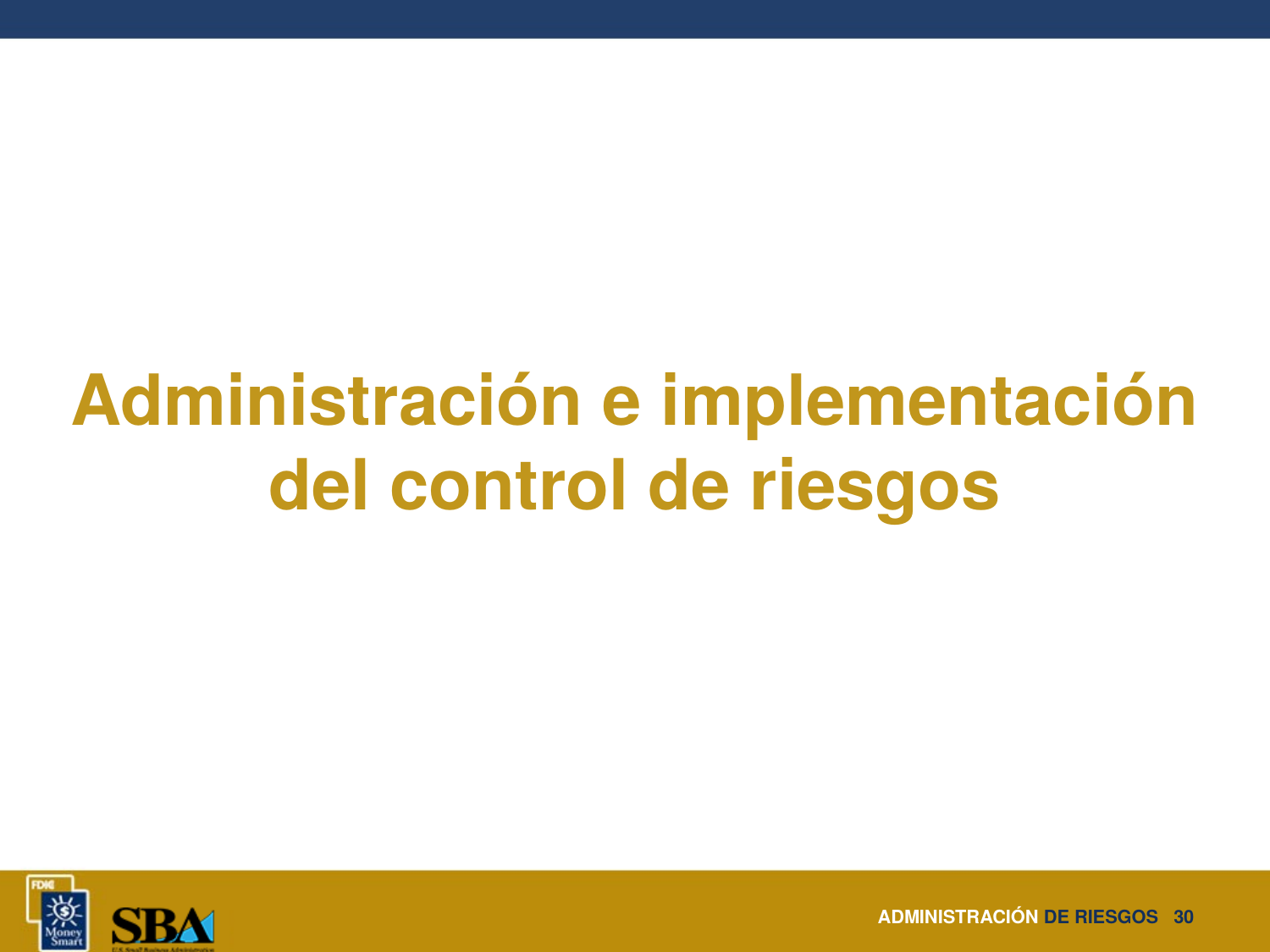

# Administración e implementación del control de riesgos